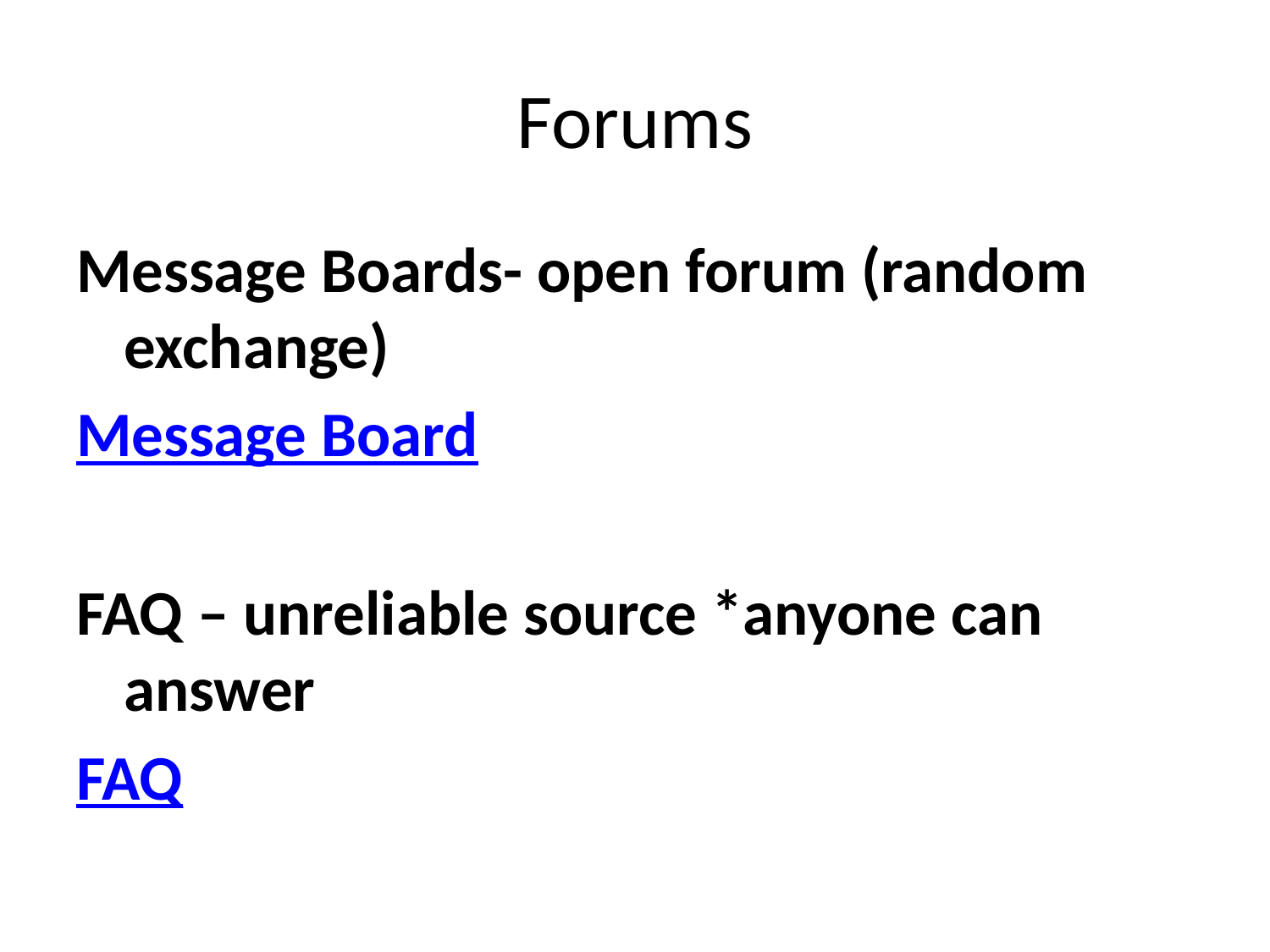

# Forums
Message Boards- open forum (random exchange)
Message Board

FAQ – unreliable source *anyone can answer
FAQ